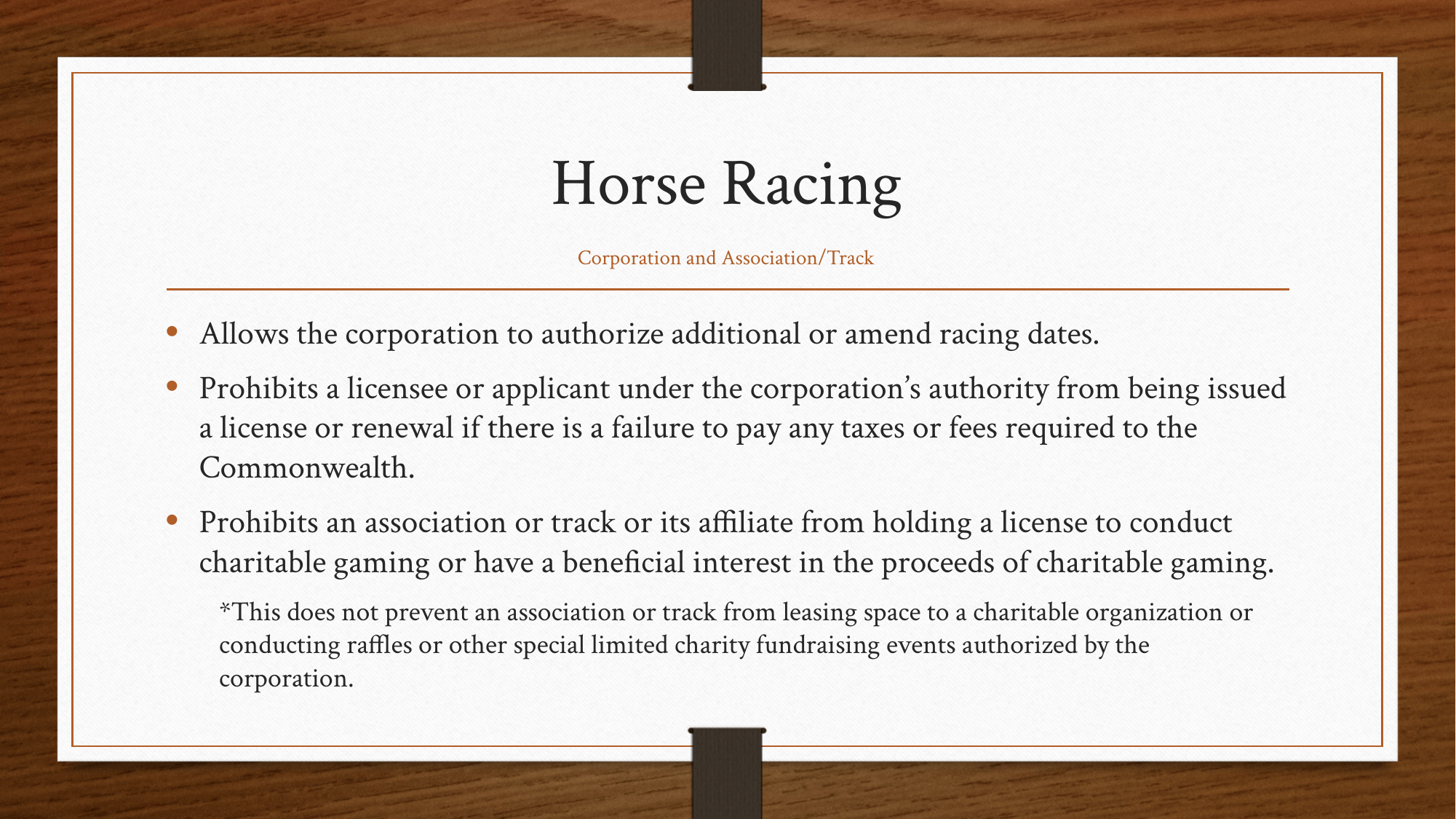

# Horse Racing
Corporation and Association/Track
Allows the corporation to authorize additional or amend racing dates.
Prohibits a licensee or applicant under the corporation’s authority from being issued a license or renewal if there is a failure to pay any taxes or fees required to the Commonwealth.
Prohibits an association or track or its affiliate from holding a license to conduct charitable gaming or have a beneficial interest in the proceeds of charitable gaming.
*This does not prevent an association or track from leasing space to a charitable organization or conducting raffles or other special limited charity fundraising events authorized by the corporation.